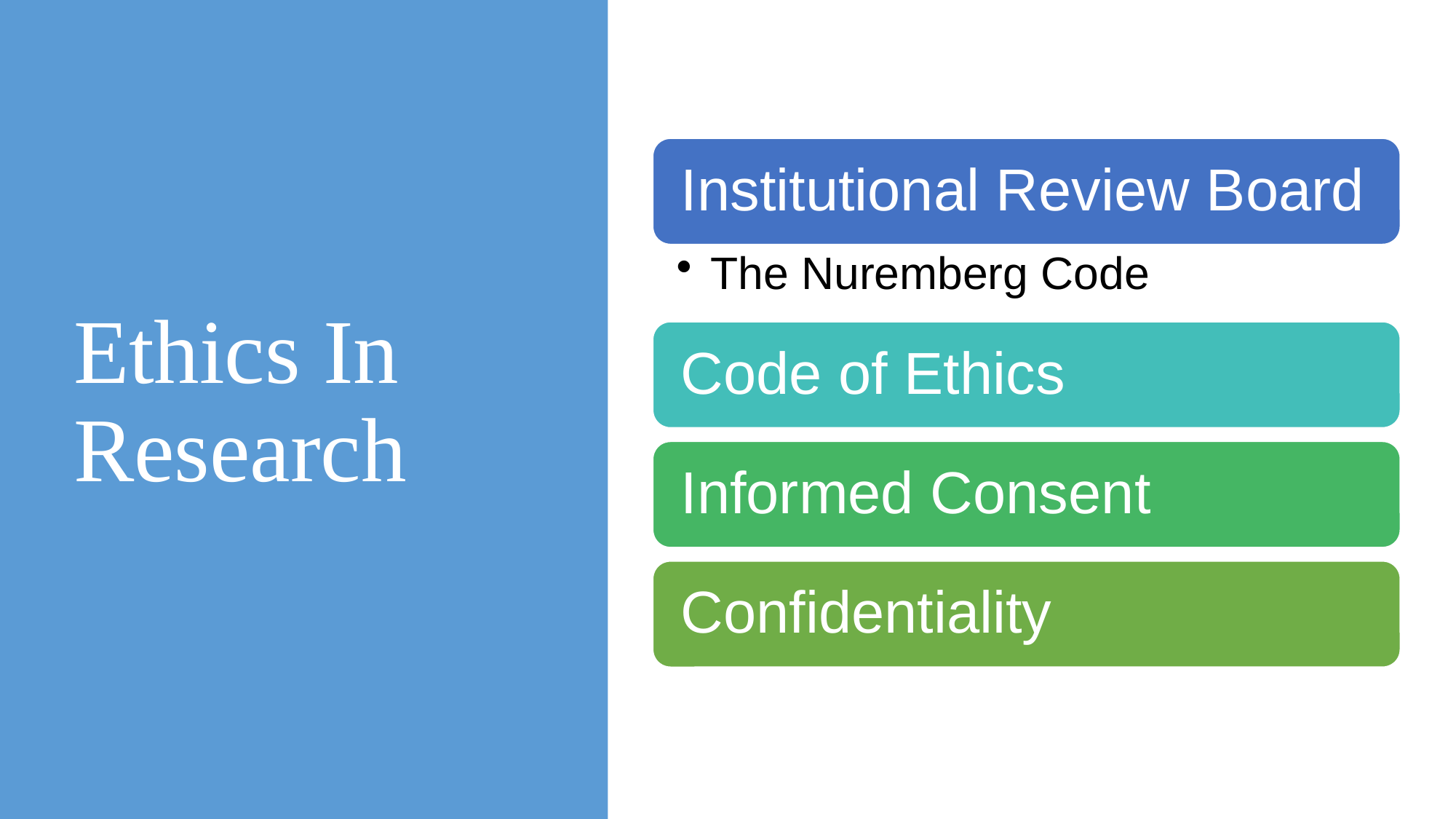

# Ethics In Research
Institutional Review Board
The Nuremberg Code
Code of Ethics
Informed Consent
Confidentiality